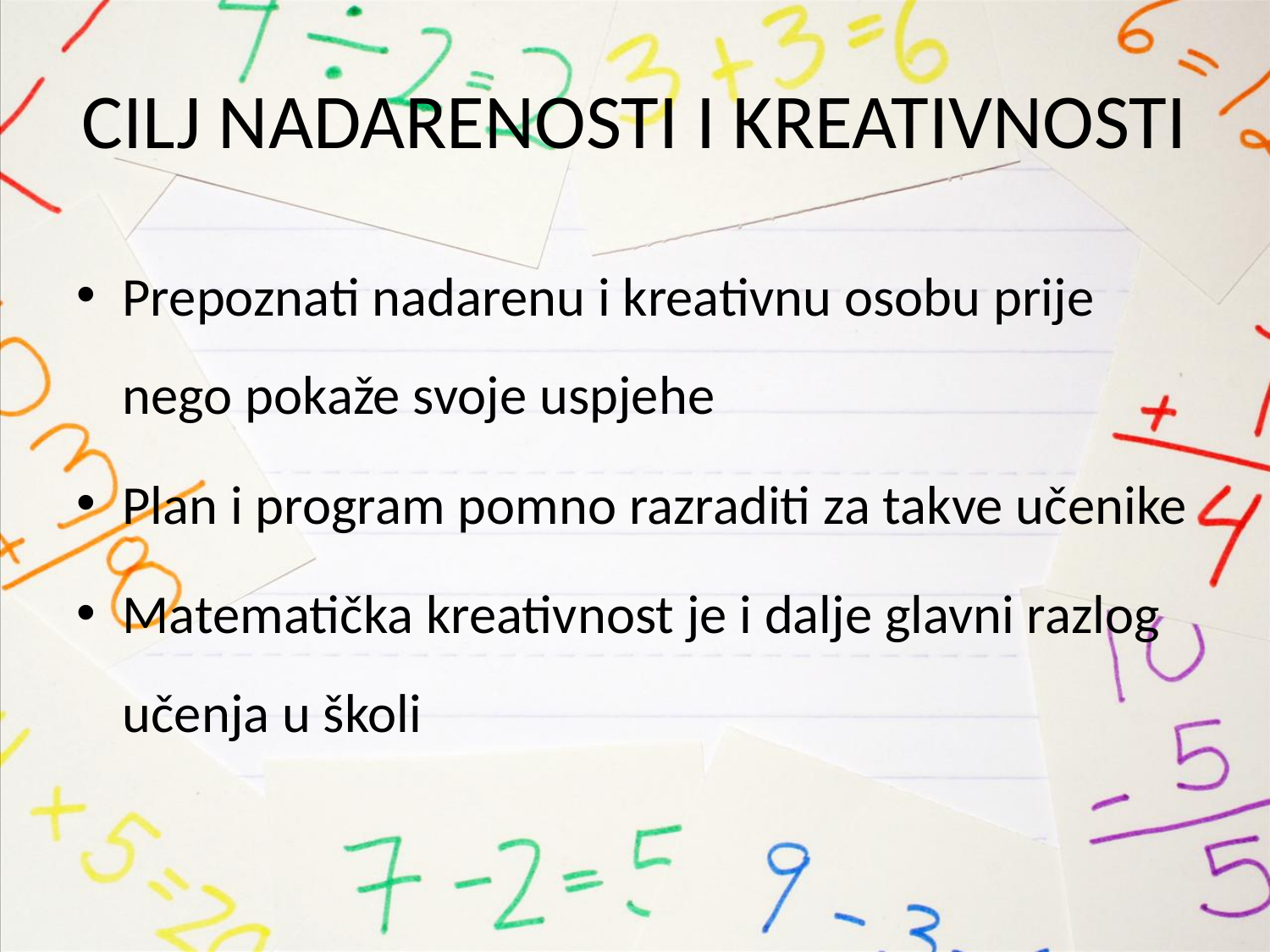

# CILJ NADARENOSTI I KREATIVNOSTI
Prepoznati nadarenu i kreativnu osobu prije nego pokaže svoje uspjehe
Plan i program pomno razraditi za takve učenike
Matematička kreativnost je i dalje glavni razlog učenja u školi